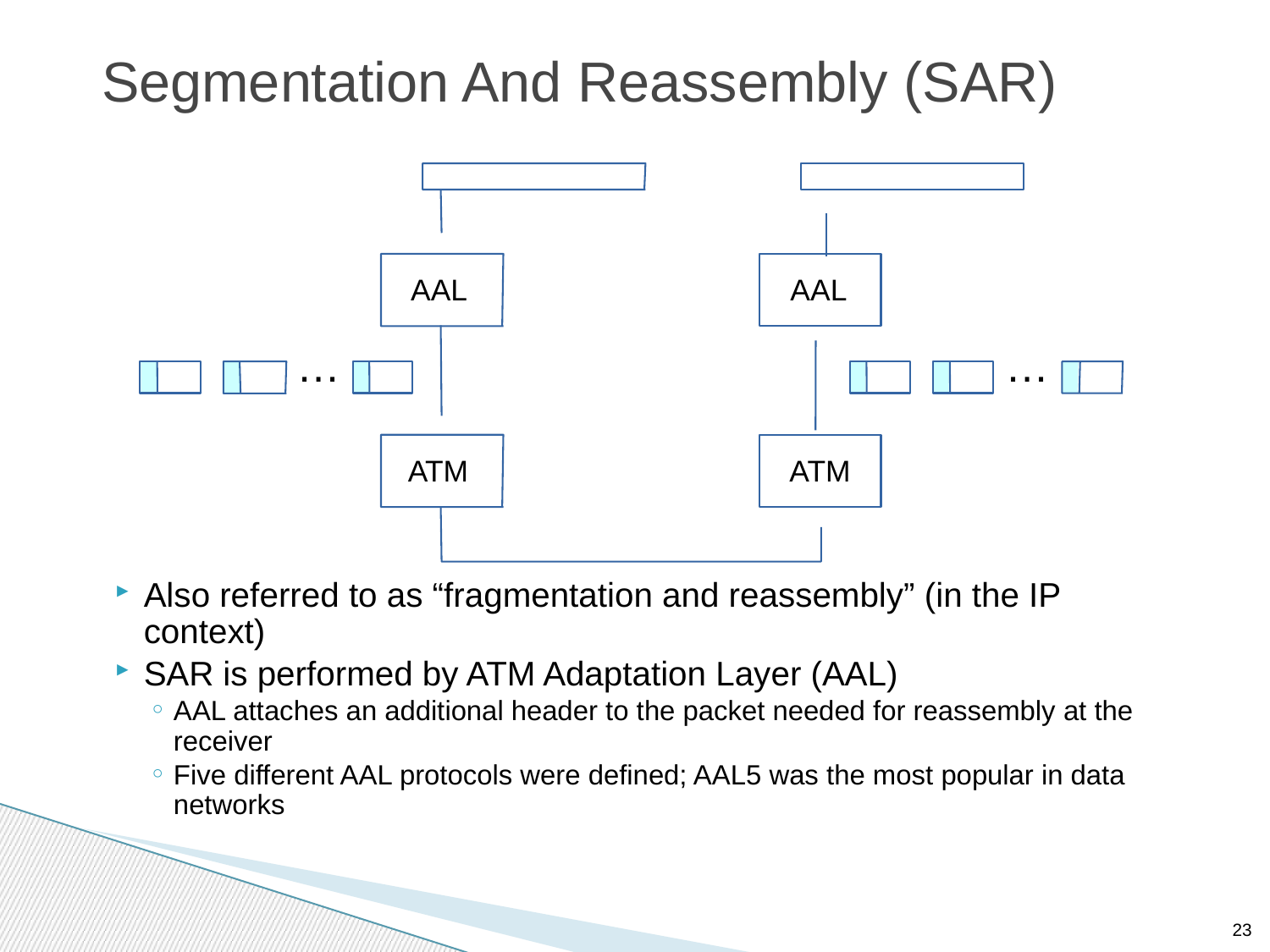

# Segmentation And Reassembly (SAR)

AAL
AAL

…
…

A
TM
A
TM

Also referred to as “fragmentation and reassembly” (in the IP context)
SAR is performed by ATM Adaptation Layer (AAL)
AAL attaches an additional header to the packet needed for reassembly at the receiver
Five different AAL protocols were defined; AAL5 was the most popular in data networks
23